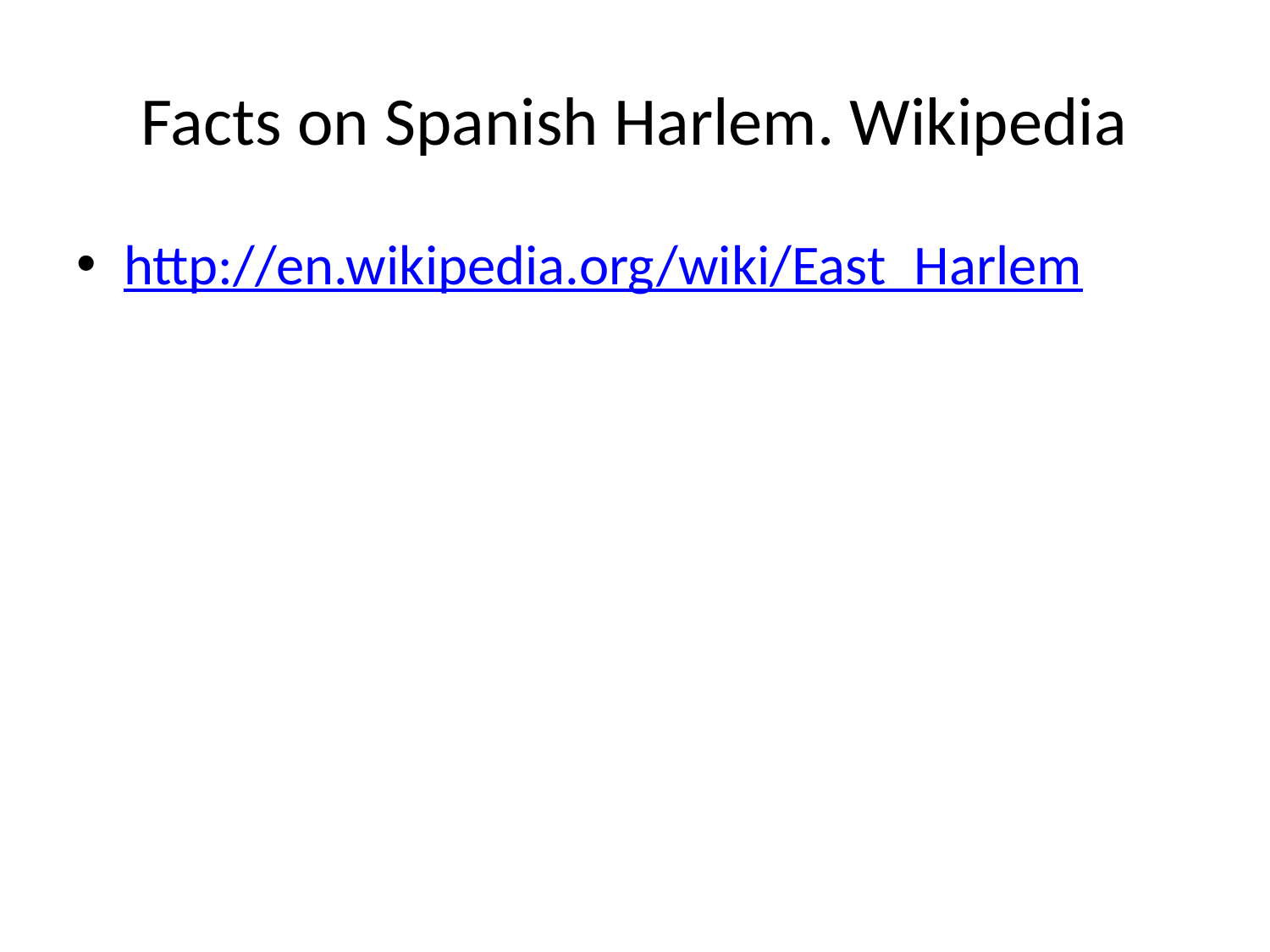

# Facts on Spanish Harlem. Wikipedia
http://en.wikipedia.org/wiki/East_Harlem